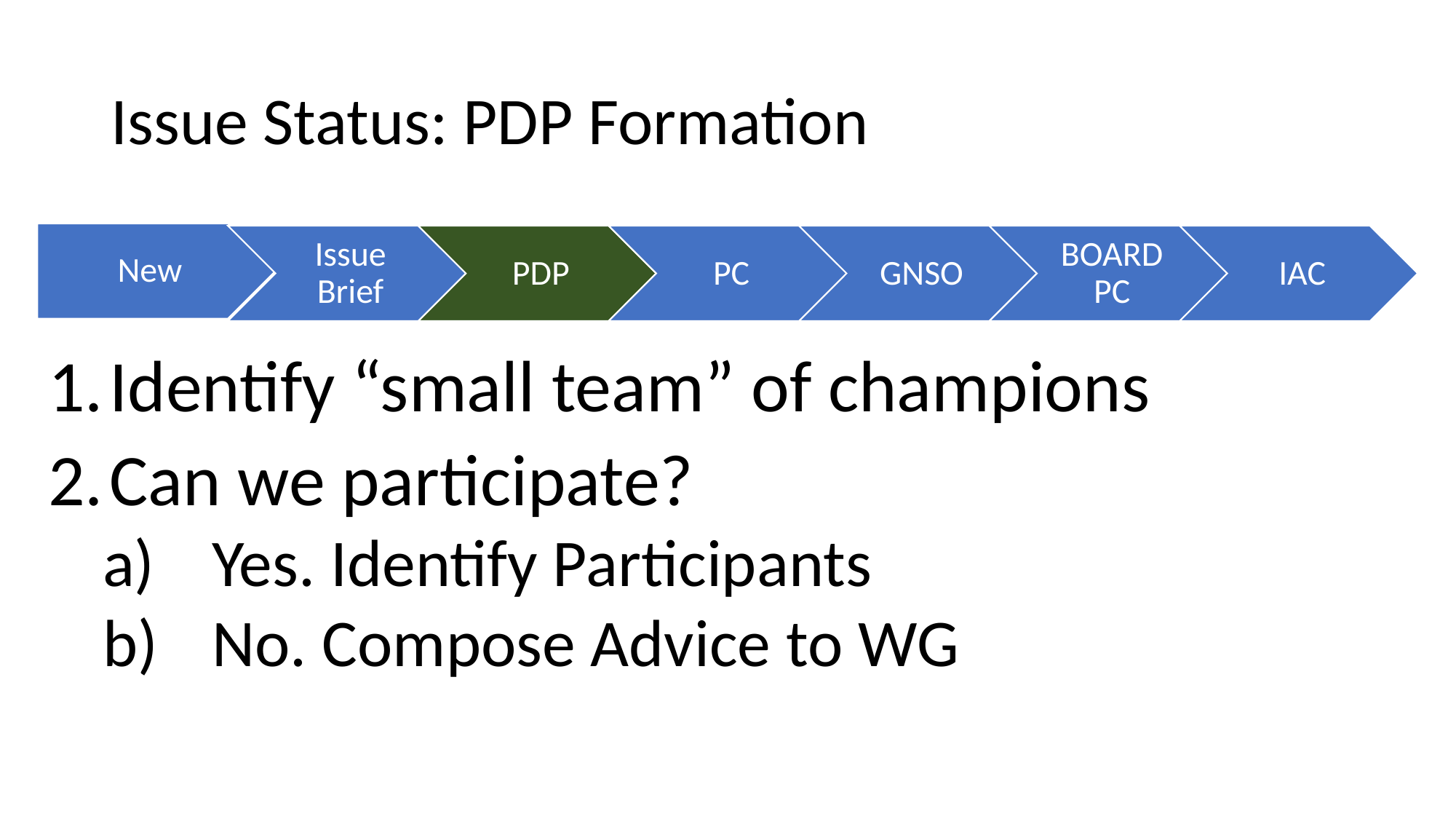

# Issue Status: PDP Formation
New
Issue Brief
PDP
PC
GNSO
BOARD PC
IAC
Identify “small team” of champions
Can we participate?
Yes. Identify Participants
No. Compose Advice to WG